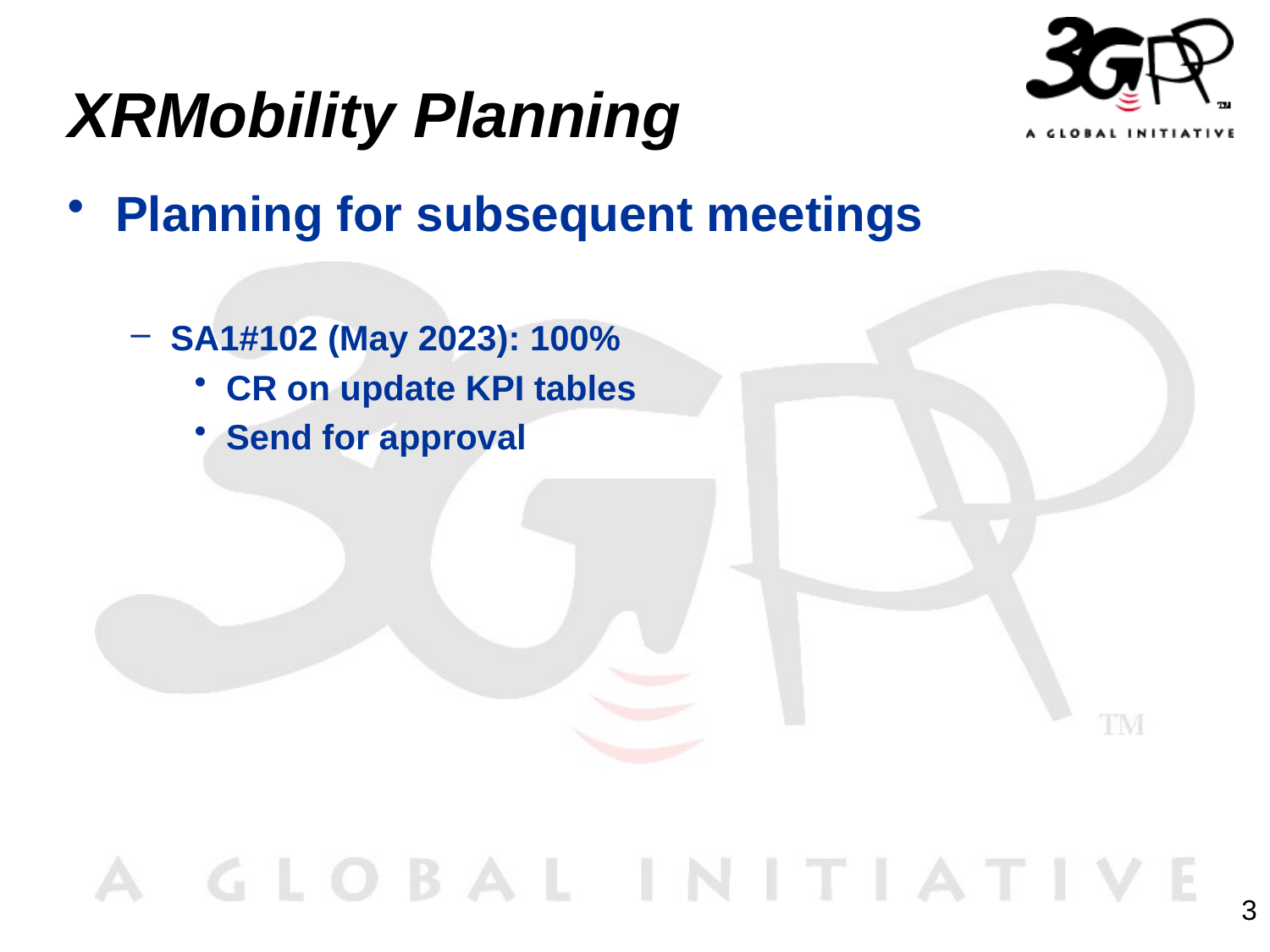

# XRMobility Planning
Planning for subsequent meetings

SA1#102 (May 2023): 100%
CR on update KPI tables
Send for approval

3